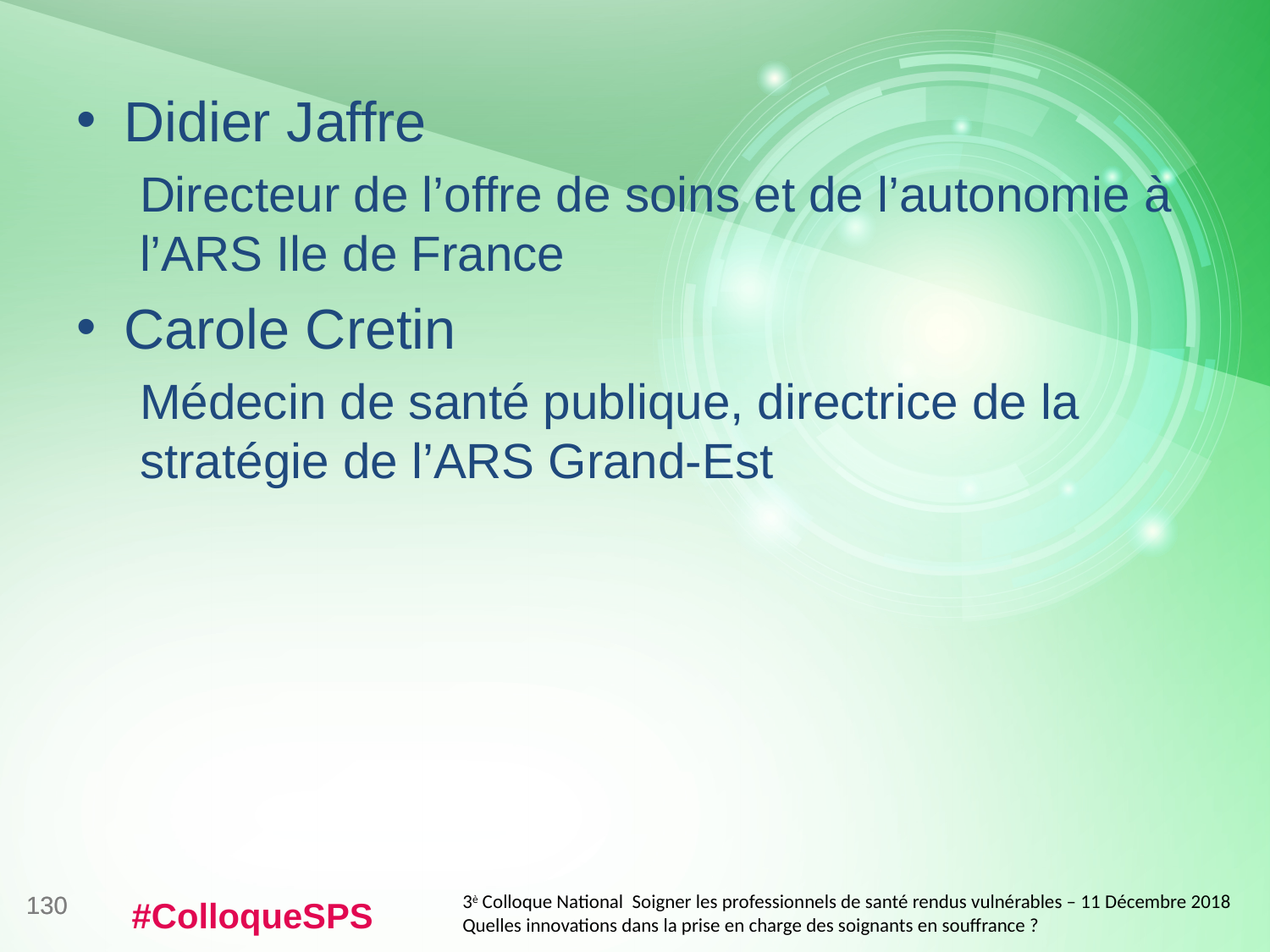

Didier Jaffre
Directeur de l’offre de soins et de l’autonomie à l’ARS Ile de France
Carole Cretin
Médecin de santé publique, directrice de la stratégie de l’ARS Grand-Est

3è Colloque National  Soigner les professionnels de santé rendus vulnérables – 11 Décembre 2018
Quelles innovations dans la prise en charge des soignants en souffrance ?
130
130
#ColloqueSPS